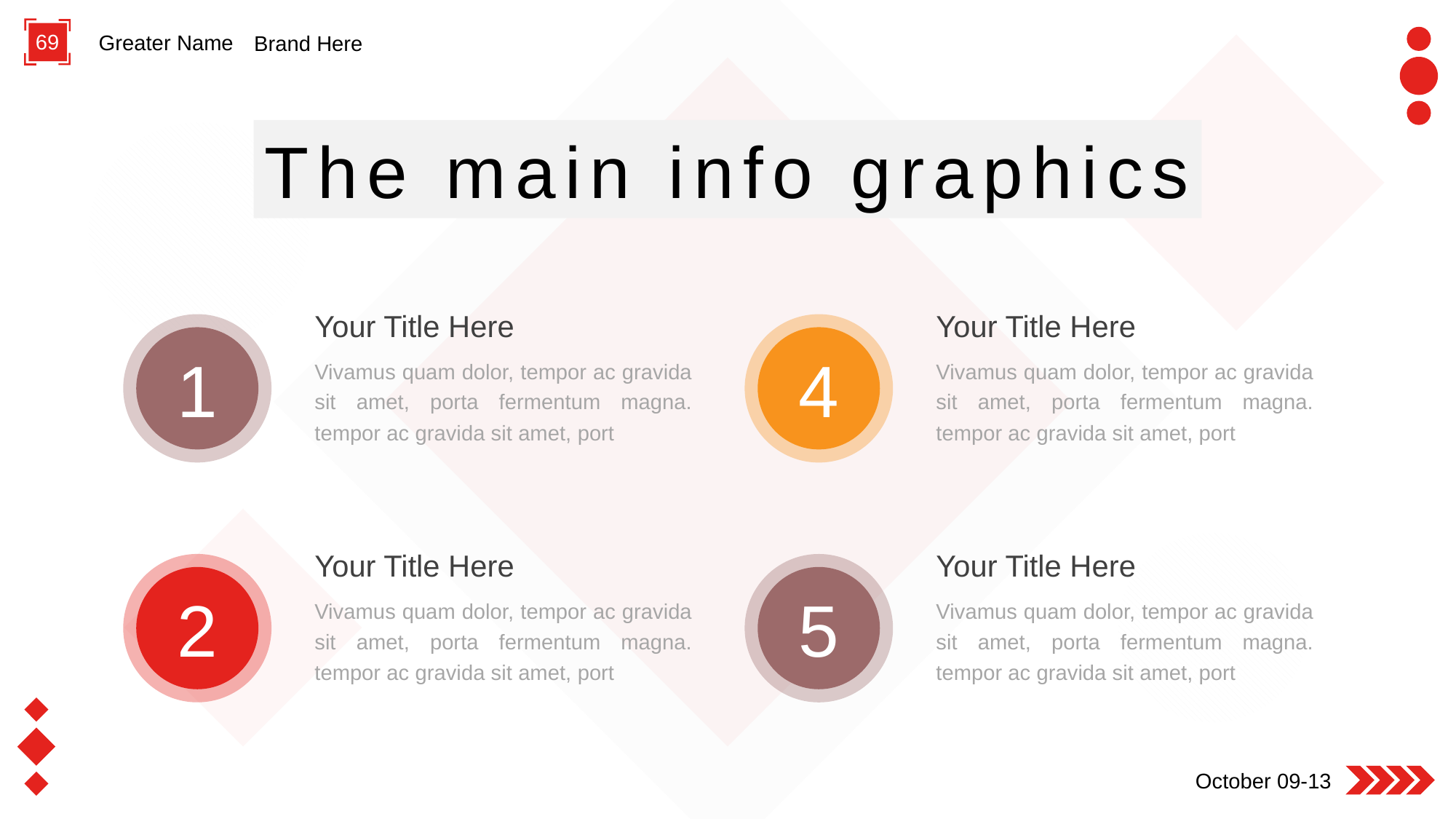

69
Greater Name
Brand Here

The main info graphics
Your Title Here
Your Title Here

1
4
Vivamus quam dolor, tempor ac gravida sit amet, porta fermentum magna. tempor ac gravida sit amet, port
Vivamus quam dolor, tempor ac gravida sit amet, porta fermentum magna. tempor ac gravida sit amet, port
Your Title Here
Your Title Here

2
5
Vivamus quam dolor, tempor ac gravida sit amet, porta fermentum magna. tempor ac gravida sit amet, port
Vivamus quam dolor, tempor ac gravida sit amet, porta fermentum magna. tempor ac gravida sit amet, port

October 09-13